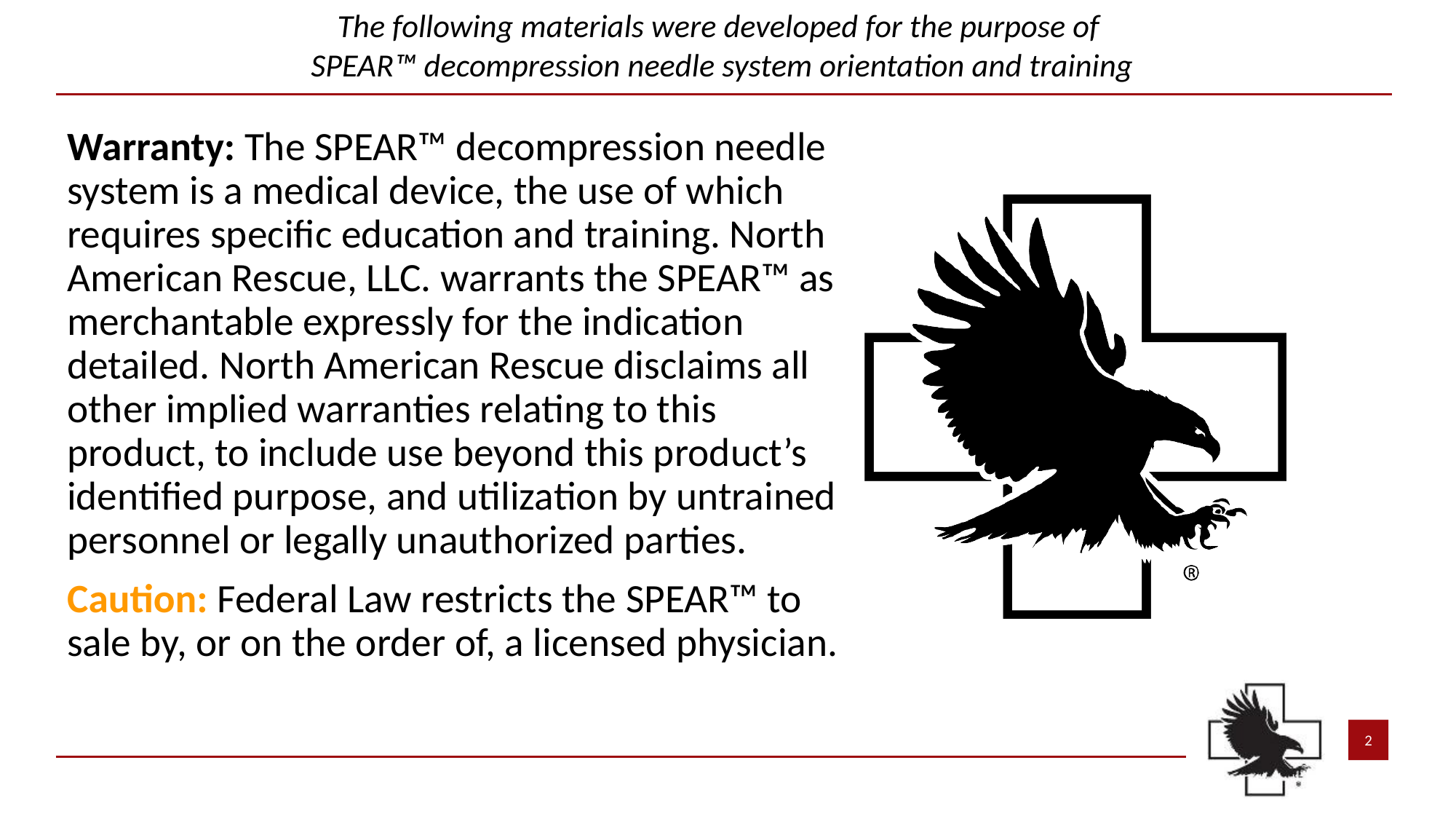

The following materials were developed for the purpose of
SPEAR™ decompression needle system orientation and training
Warranty: The SPEAR™ decompression needle system is a medical device, the use of which requires specific education and training. North American Rescue, LLC. warrants the SPEAR™ as merchantable expressly for the indication detailed. North American Rescue disclaims all other implied warranties relating to this product, to include use beyond this product’s identified purpose, and utilization by untrained personnel or legally unauthorized parties.
Caution: Federal Law restricts the SPEAR™ to sale by, or on the order of, a licensed physician.
2